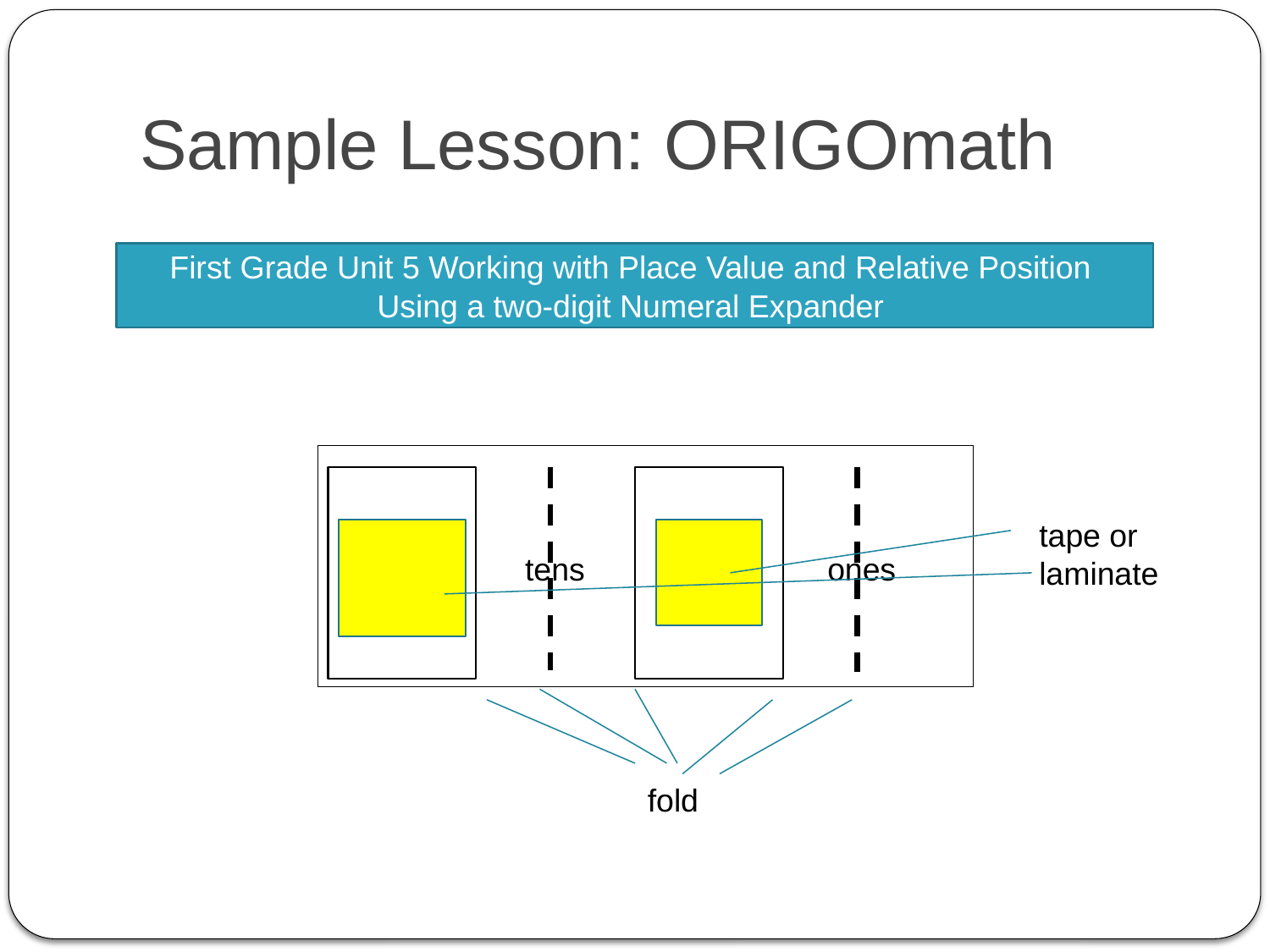

# Sample Lesson: ORIGOmath
First Grade Unit 5 Working with Place Value and Relative Position
Using a two-digit Numeral Expander

 tens

 ones

tape or laminate

fold